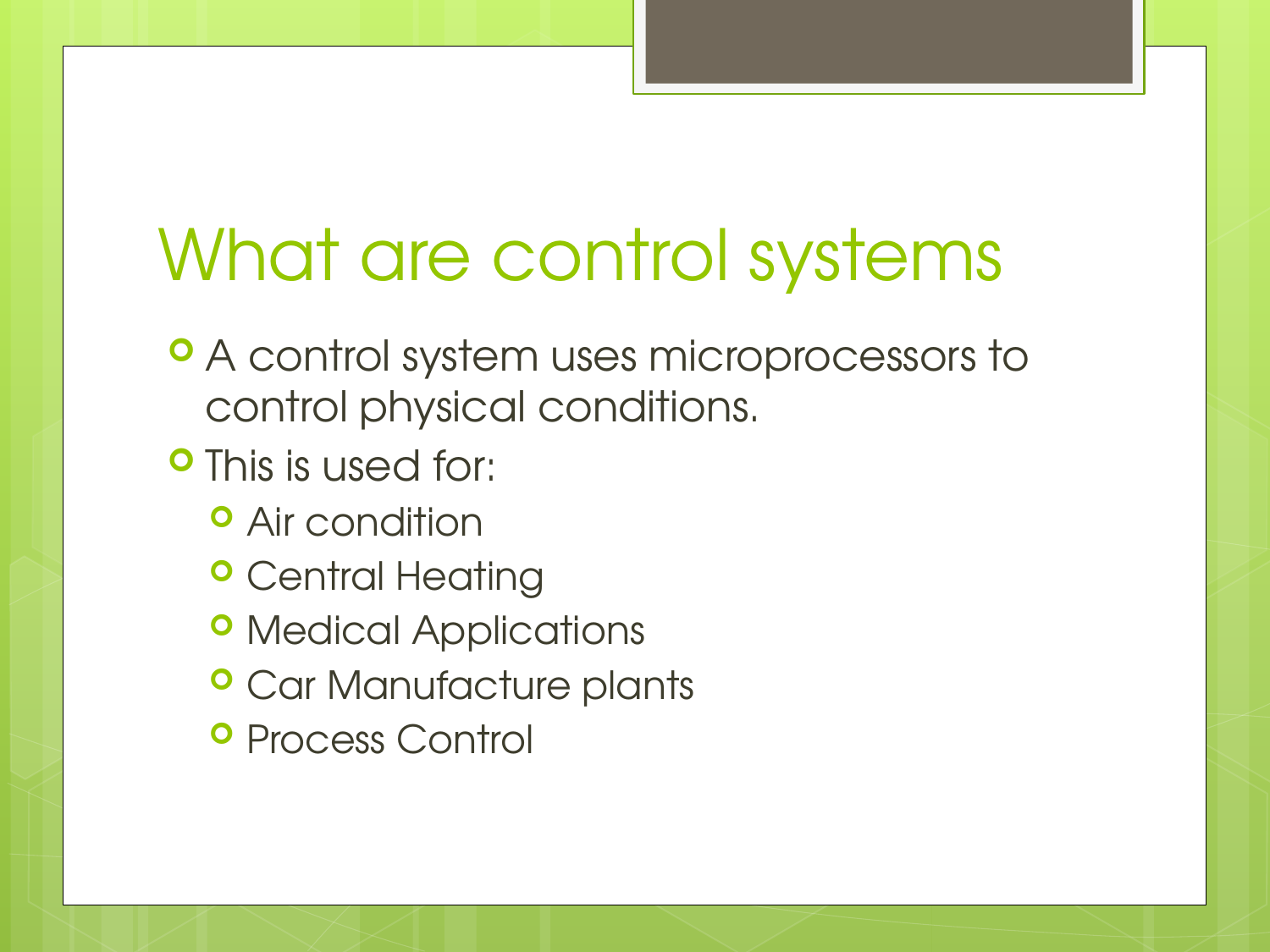

# What are control systems
A control system uses microprocessors to control physical conditions.
This is used for:
Air condition
Central Heating
Medical Applications
Car Manufacture plants
Process Control